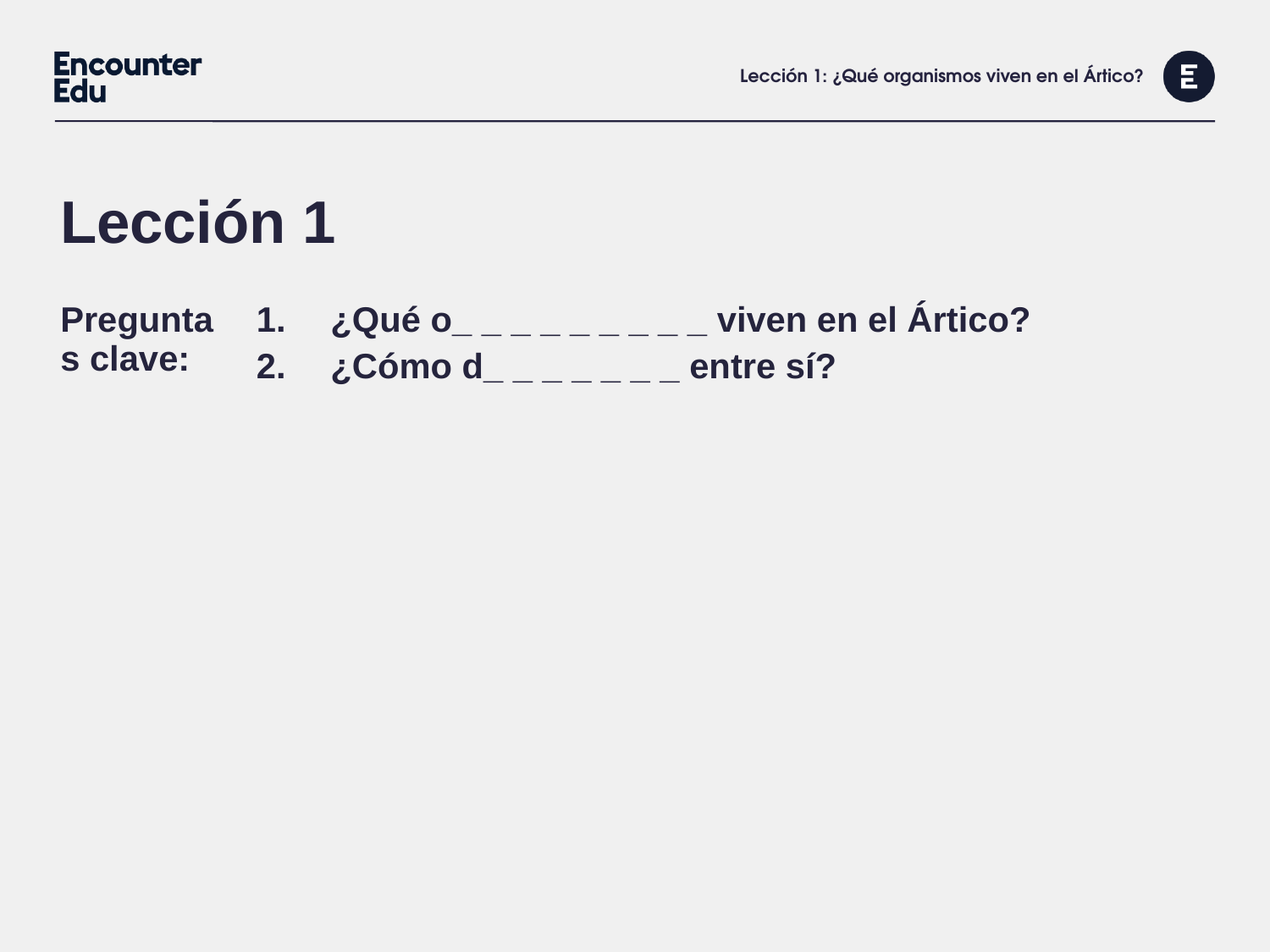

# Lección 1: ¿Qué organismos viven en el Ártico?
Lección 1
| Preguntas clave: | ¿Qué o\_ \_ \_ \_ \_ \_ \_ \_ \_ viven en el Ártico? ¿Cómo d\_ \_ \_ \_ \_ \_ \_ entre sí? |
| --- | --- |